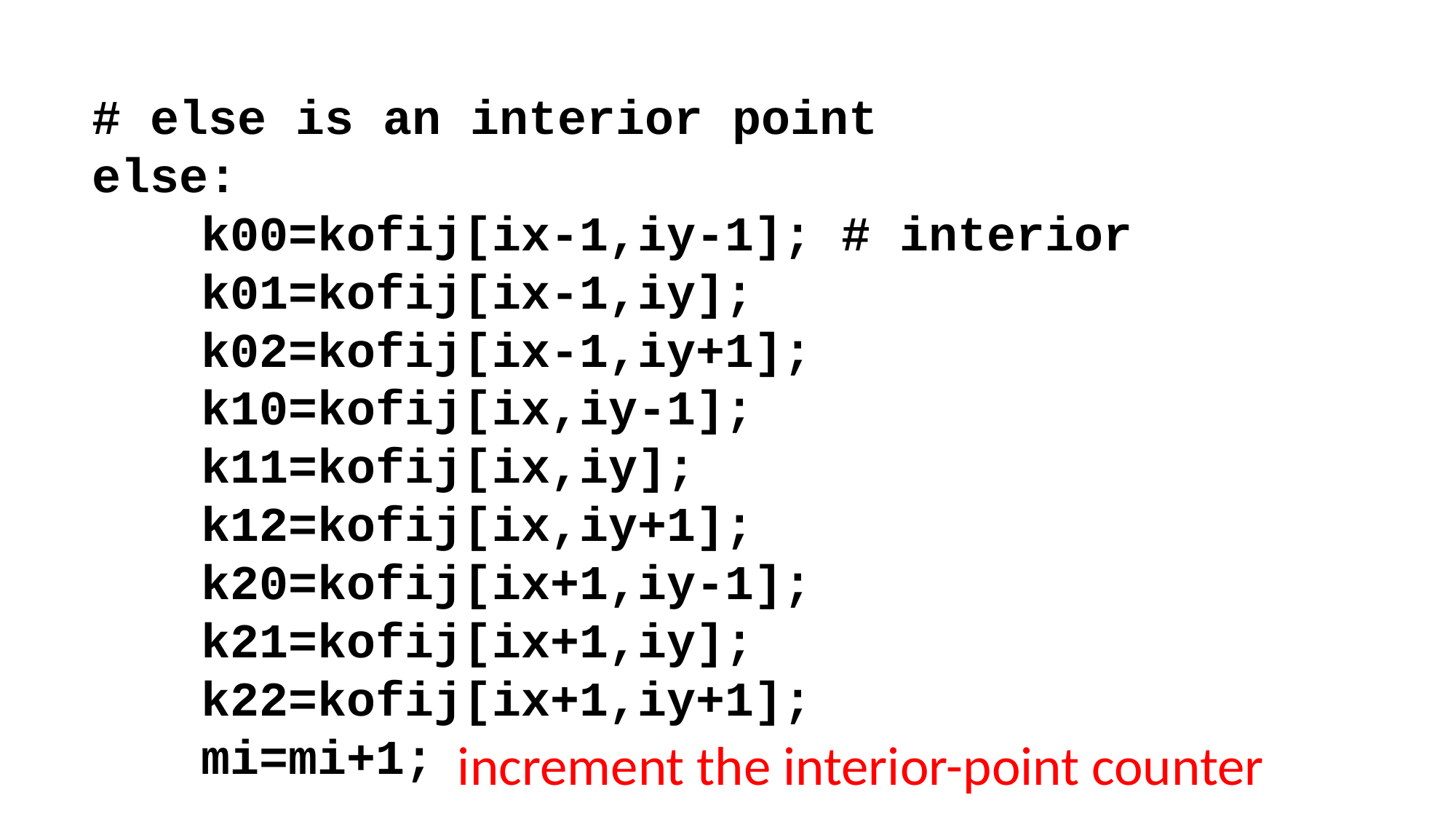

# else is an interior point
else:
	k00=kofij[ix-1,iy-1]; # interior
	k01=kofij[ix-1,iy];
	k02=kofij[ix-1,iy+1];
	k10=kofij[ix,iy-1];
	k11=kofij[ix,iy];
	k12=kofij[ix,iy+1];
	k20=kofij[ix+1,iy-1];
	k21=kofij[ix+1,iy];
	k22=kofij[ix+1,iy+1];
	mi=mi+1;
increment the interior-point counter